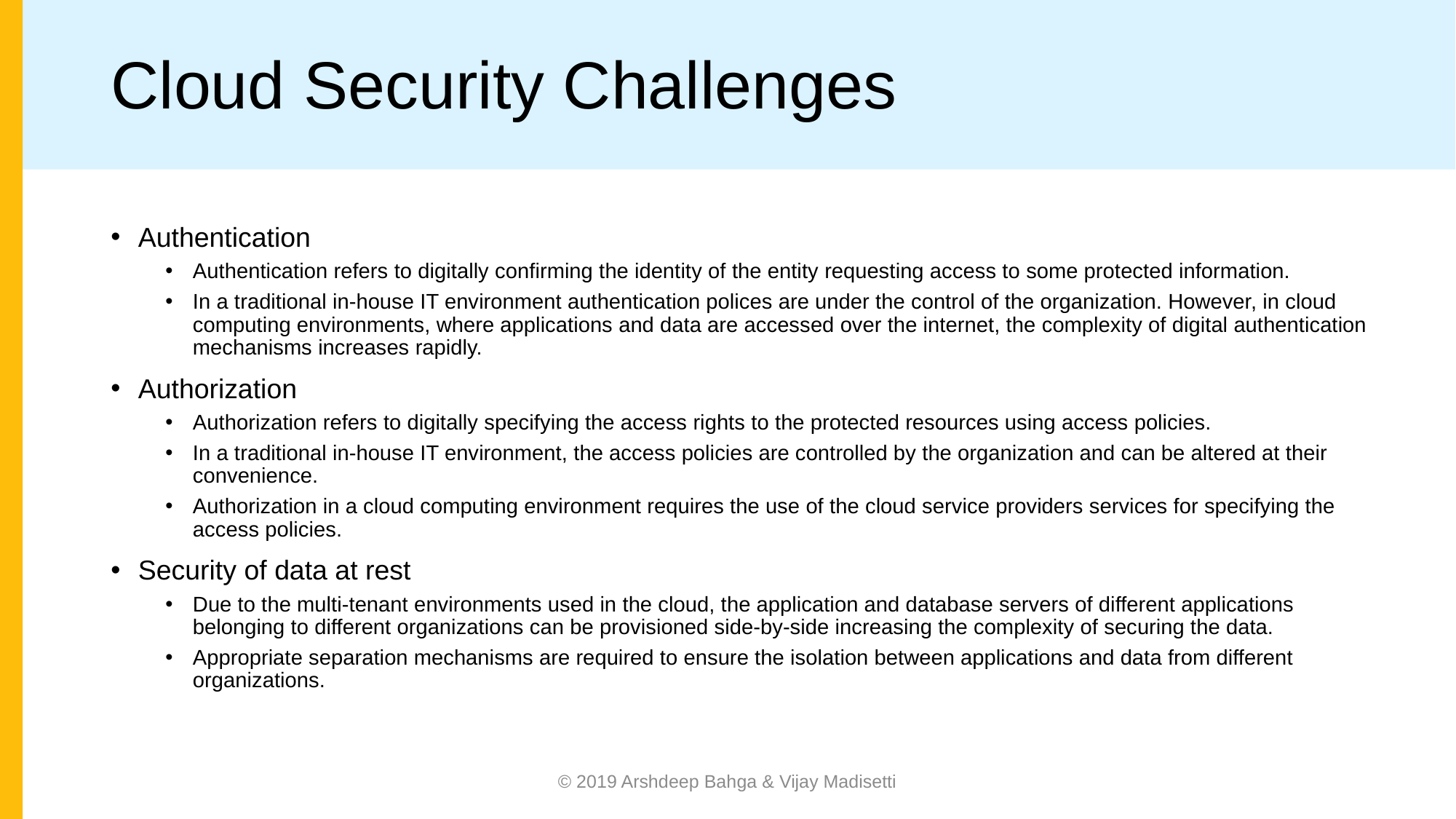

# Cloud Security Challenges
Authentication
Authentication refers to digitally confirming the identity of the entity requesting access to some protected information.
In a traditional in-house IT environment authentication polices are under the control of the organization. However, in cloud computing environments, where applications and data are accessed over the internet, the complexity of digital authentication mechanisms increases rapidly.
Authorization
Authorization refers to digitally specifying the access rights to the protected resources using access policies.
In a traditional in-house IT environment, the access policies are controlled by the organization and can be altered at their convenience.
Authorization in a cloud computing environment requires the use of the cloud service providers services for specifying the access policies.
Security of data at rest
Due to the multi-tenant environments used in the cloud, the application and database servers of different applications belonging to different organizations can be provisioned side-by-side increasing the complexity of securing the data.
Appropriate separation mechanisms are required to ensure the isolation between applications and data from different organizations.
© 2019 Arshdeep Bahga & Vijay Madisetti